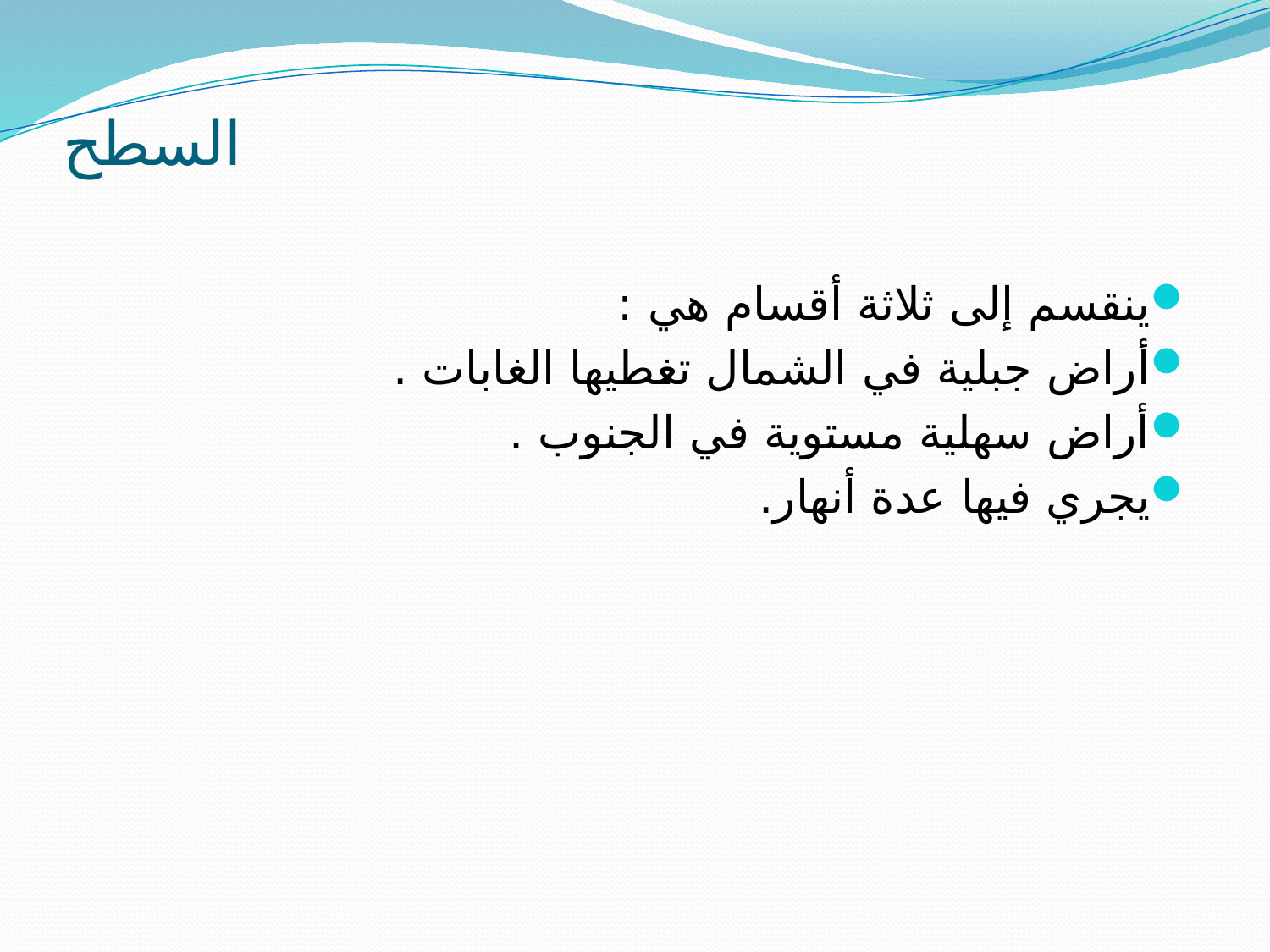

# السطح
ينقسم إلى ثلاثة أقسام هي :
أراض جبلية في الشمال تغطيها الغابات .
أراض سهلية مستوية في الجنوب .
يجري فيها عدة أنهار.